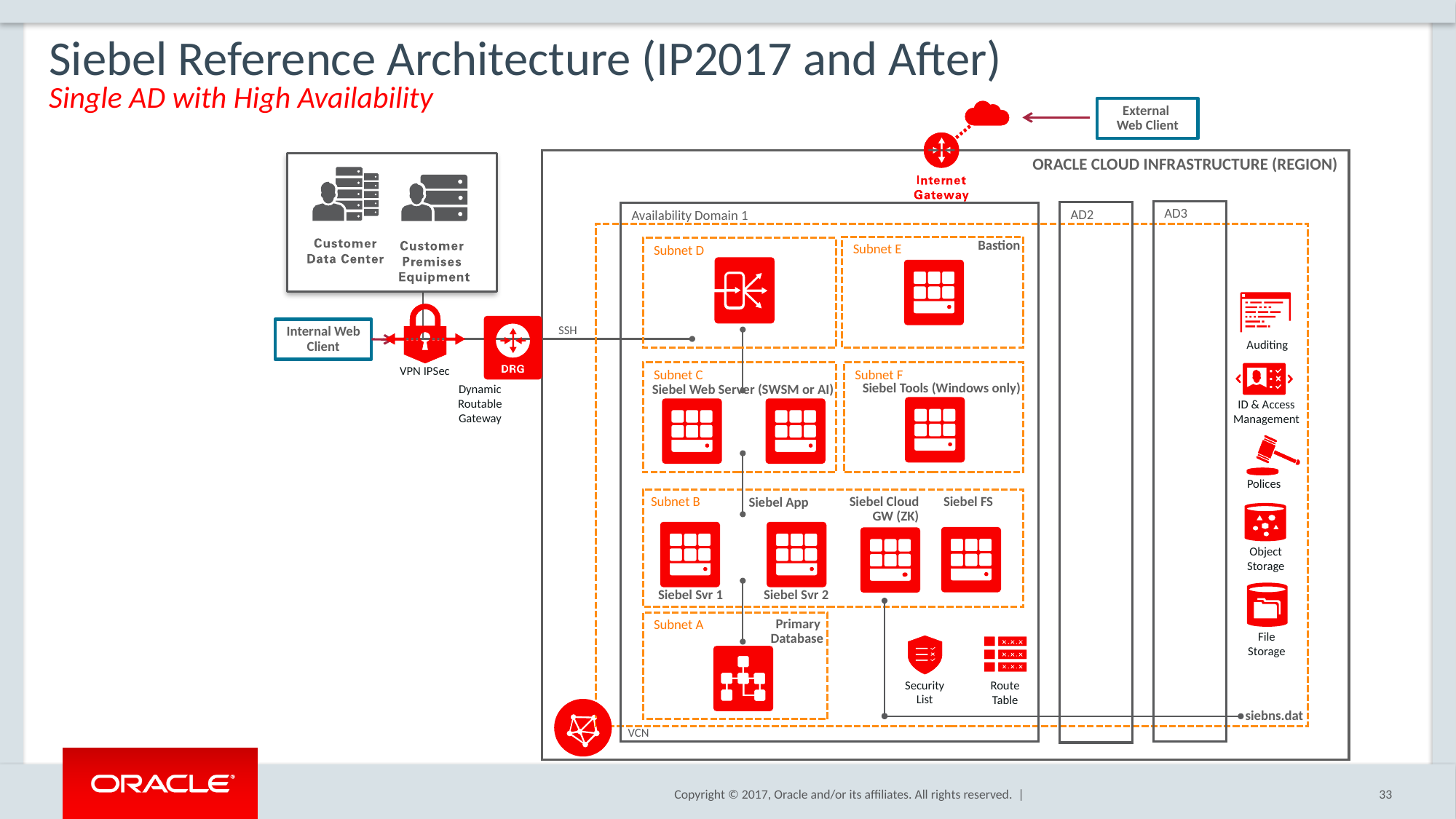

# Siebel Reference Architecture (IP2017 and After) Single AD with High Availability

External
Web Client
ORACLE CLOUD INFRASTRUCTURE (REGION)

AD3
AD2
Availability Domain 1

Subnet E
Subnet D
Bastion

Auditing

Internal Web Client
SSH

ID & Access Management
Subnet C
Subnet F
VPN IPSec
Siebel Tools (Windows only)
Dynamic Routable Gateway
Siebel Web Server (SWSM or AI)

Polices
Subnet B

Siebel Cloud GW (ZK)
Siebel FS

Siebel App

Object Storage

Siebel Svr 1
Siebel Svr 2
Subnet A
Primary
Database

File Storage

Security List
Route Table

siebns.dat
VCN
33